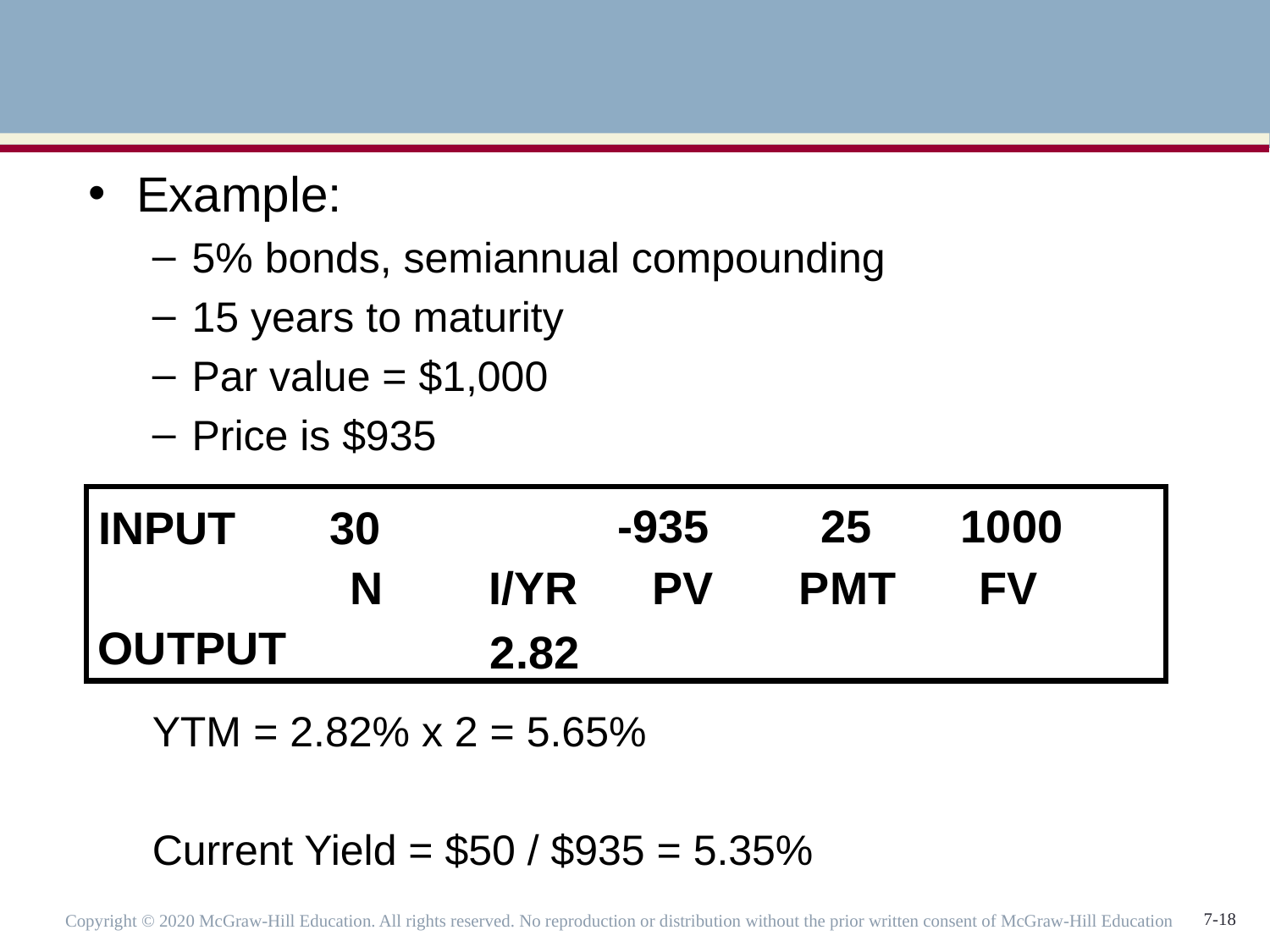

Example:
5% bonds, semiannual compounding
15 years to maturity
Par value = $1,000
Price is $935

YTM = 2.82% x 2 = 5.65%

Current Yield = $50 / $935 = 5.35%

-935
  25       1000
INPUT
30

N
I/YR
PV
PMT
FV
OUTPUT
 2.82
Copyright © 2020 McGraw-Hill Education. All rights reserved. No reproduction or distribution without the prior written consent of McGraw-Hill Education